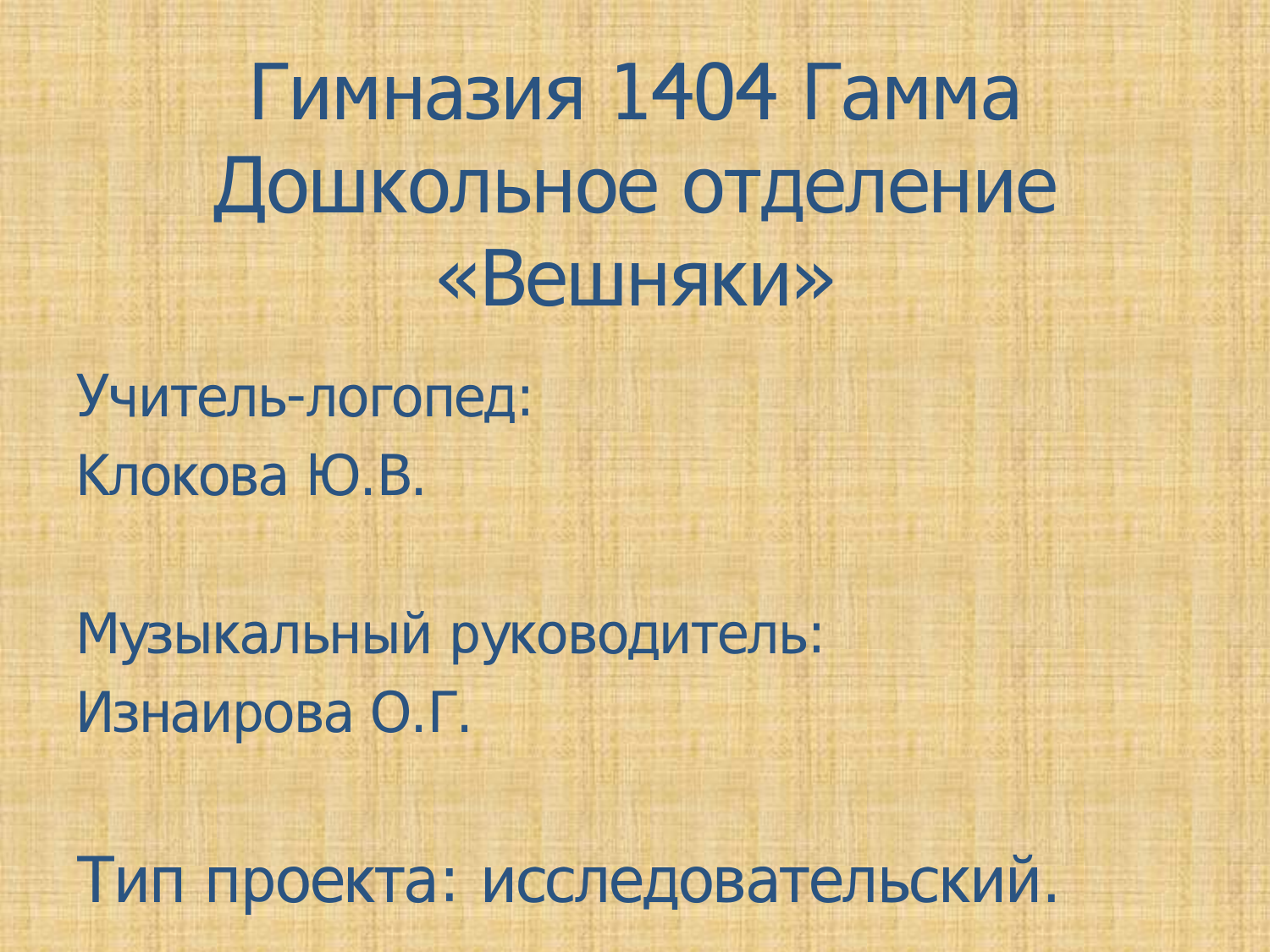

# Гимназия 1404 Гамма Дошкольное отделение «Вешняки»

Учитель-логопед:
Клокова Ю.В.

Музыкальный руководитель:
Изнаирова О.Г.
Тип проекта: исследовательский.